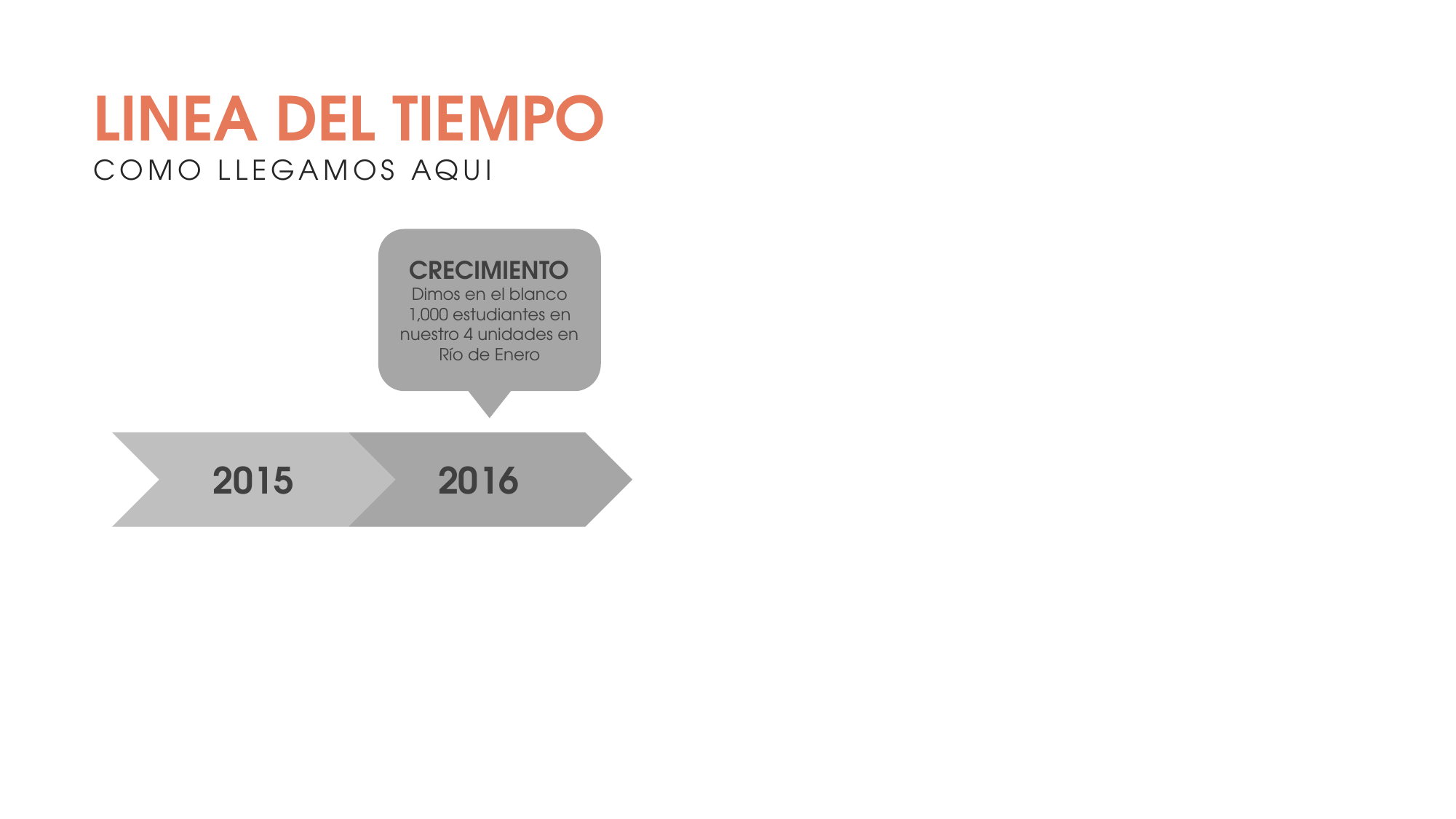

LINEA DEL TIEMPO
COMO LLEGAMOS AQUI
CRECIMIENTO
Dimos en el blanco
1,000 estudiantes en nuestro 4 unidades en Río de Enero
2015
2016